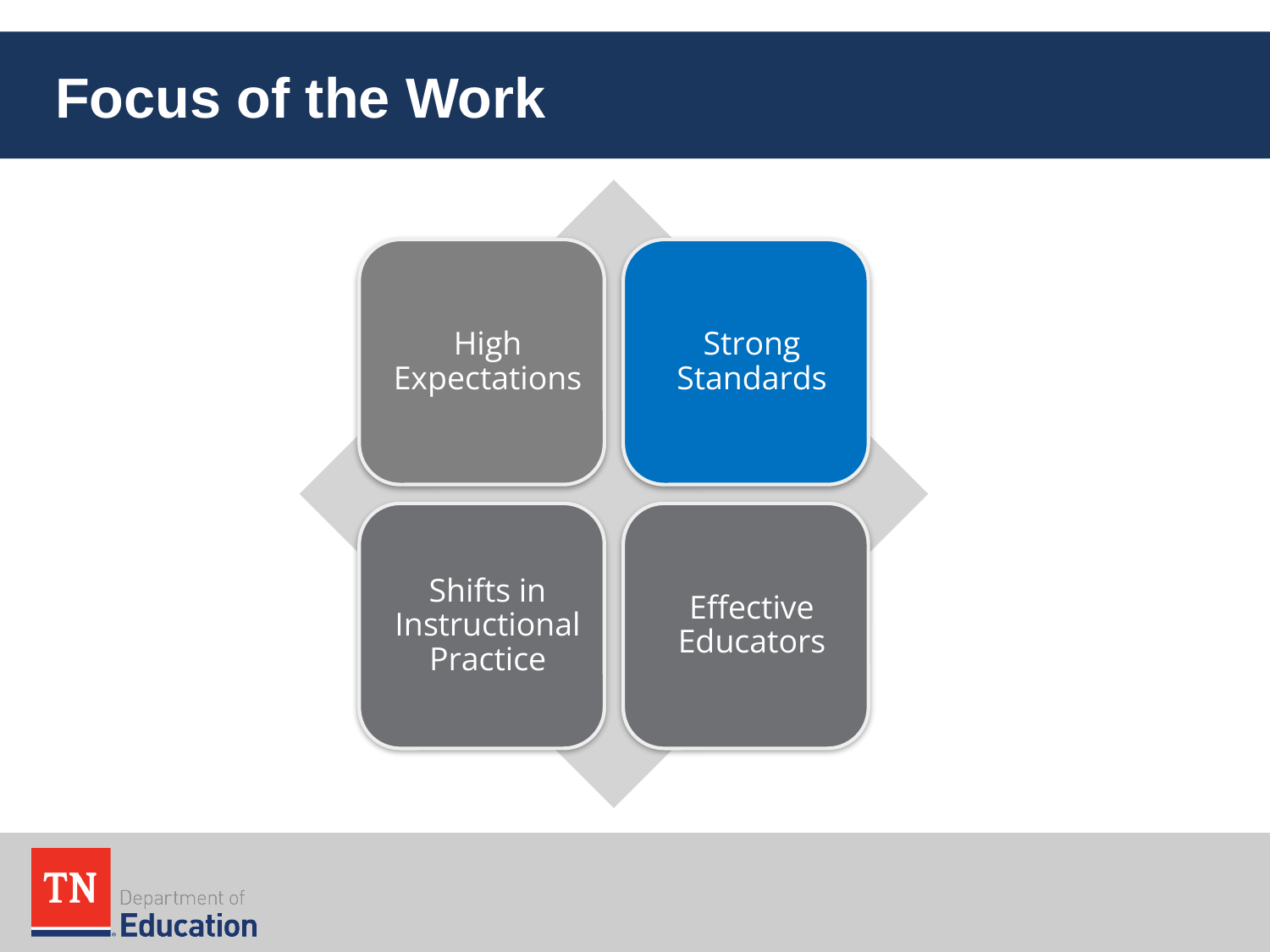

# Focus of the Work
High Expectations
Strong Standards
Shifts in Instructional Practice
Effective Educators